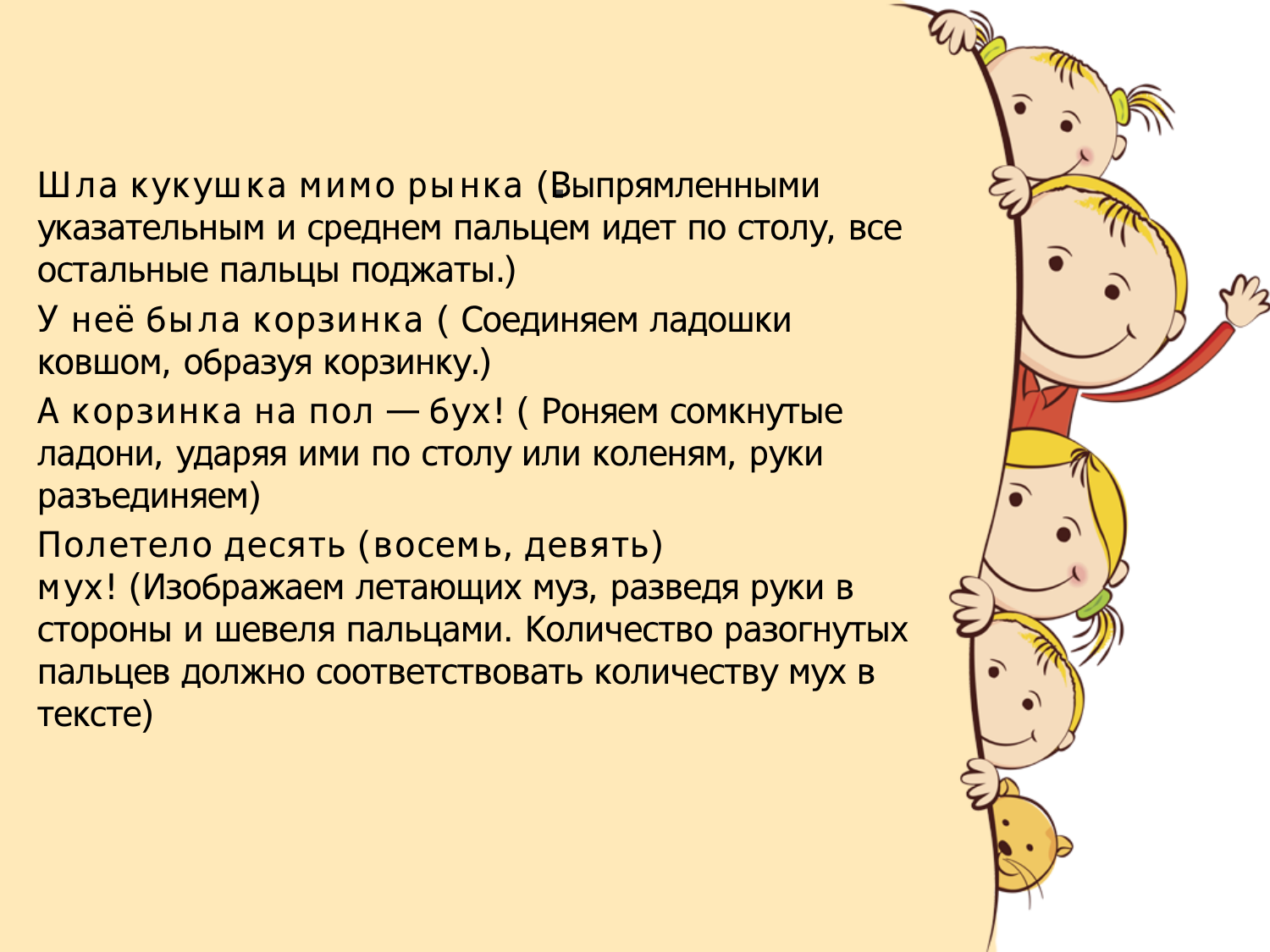

# .
Шла кукушка мимо рынка (Выпрямленными указательным и среднем пальцем идет по столу, все остальные пальцы поджаты.)
У неё была корзинка ( Соединяем ладошки ковшом, образуя корзинку.)
А корзинка на пол — бух! ( Роняем сомкнутые ладони, ударяя ими по столу или коленям, руки разъединяем)
Полетело десять (восемь, девять) мух! (Изображаем летающих муз, разведя руки в стороны и шевеля пальцами. Количество разогнутых пальцев должно соответствовать количеству мух в тексте)